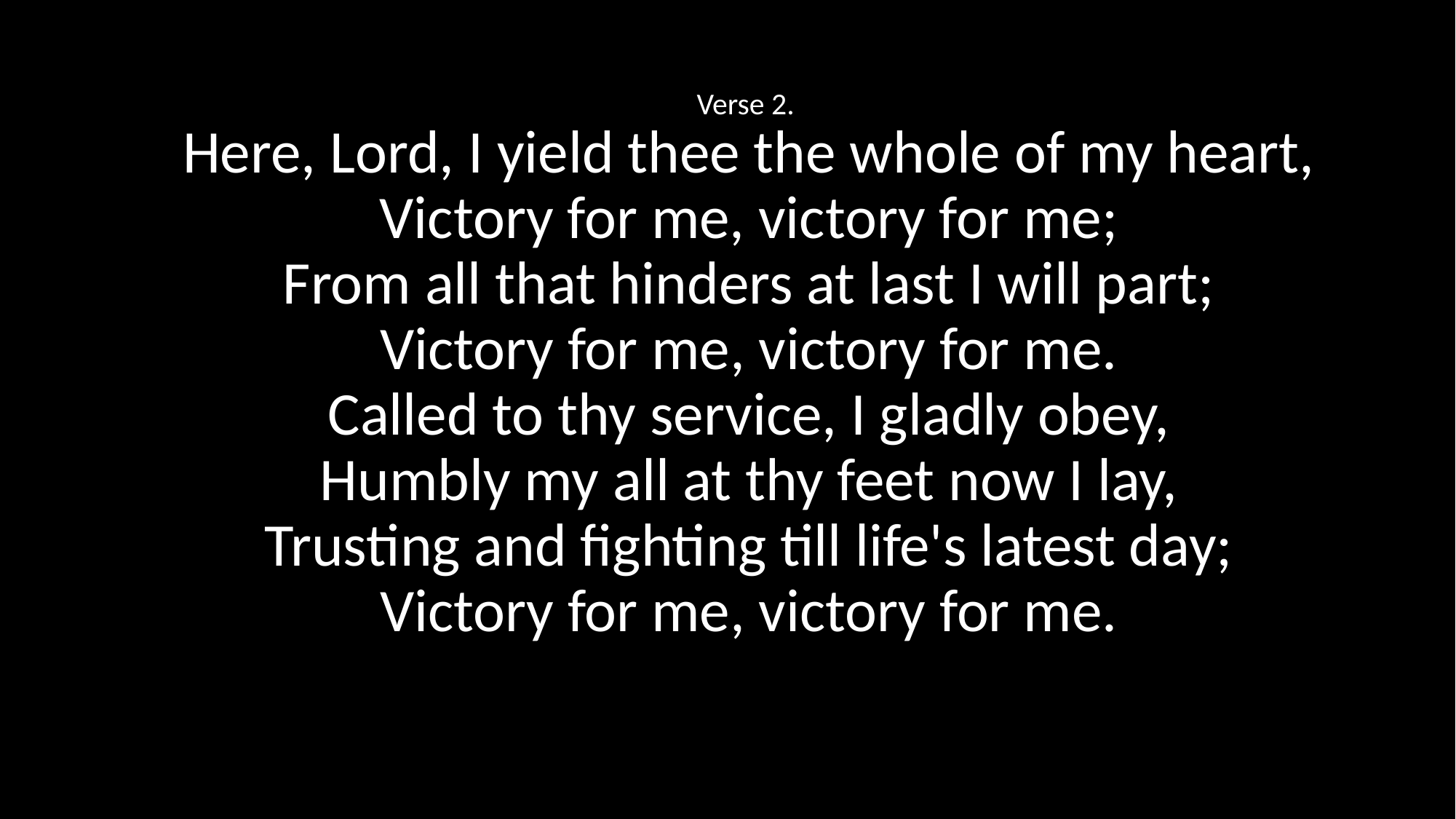

Verse 2.
Here, Lord, I yield thee the whole of my heart,
Victory for me, victory for me;
From all that hinders at last I will part;
Victory for me, victory for me.
Called to thy service, I gladly obey,
Humbly my all at thy feet now I lay,
Trusting and fighting till life's latest day;
Victory for me, victory for me.